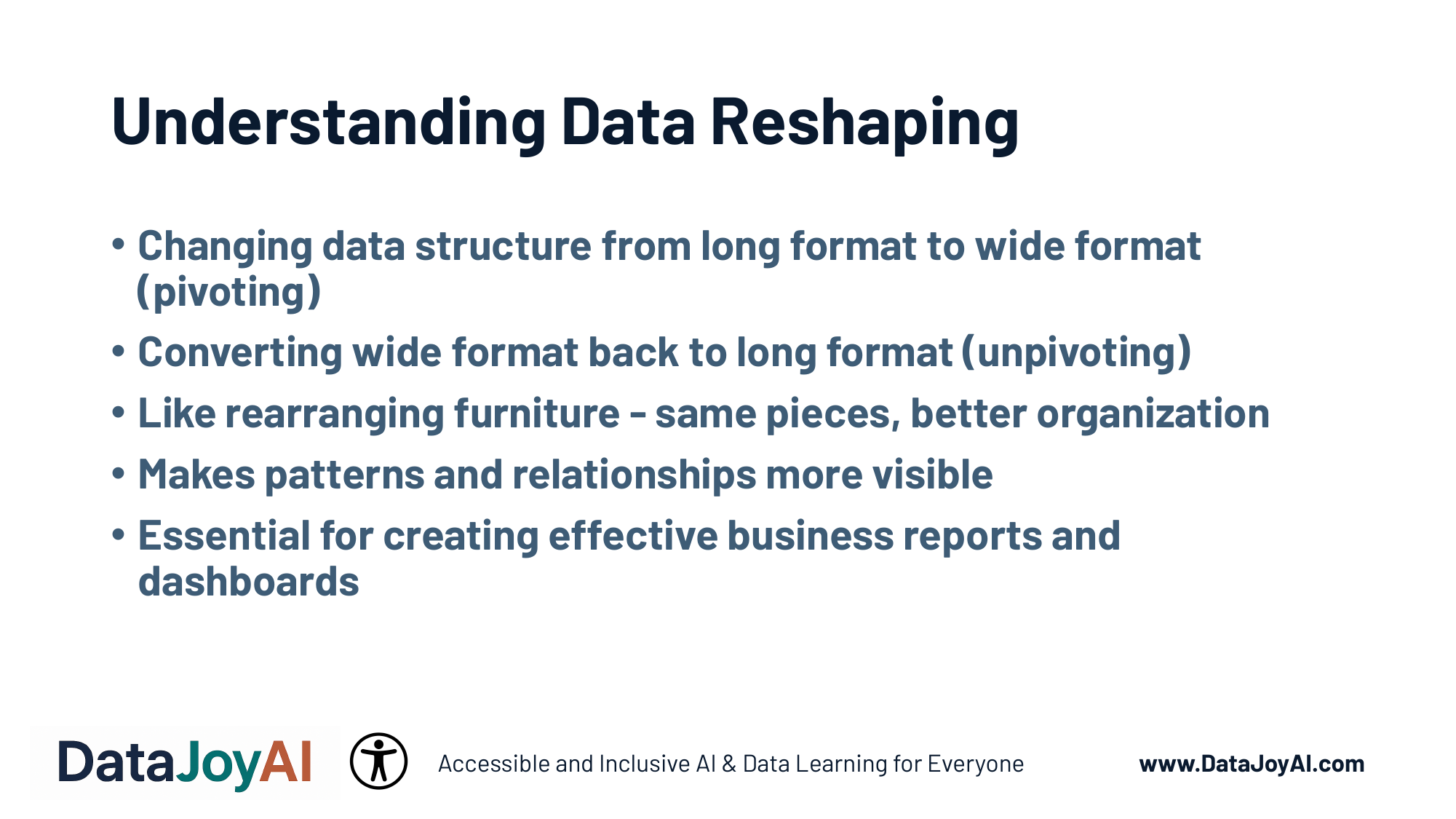

# Understanding Data Reshaping
Changing data structure from long format to wide format (pivoting)
Converting wide format back to long format (unpivoting)
Like rearranging furniture - same pieces, better organization
Makes patterns and relationships more visible
Essential for creating effective business reports and dashboards